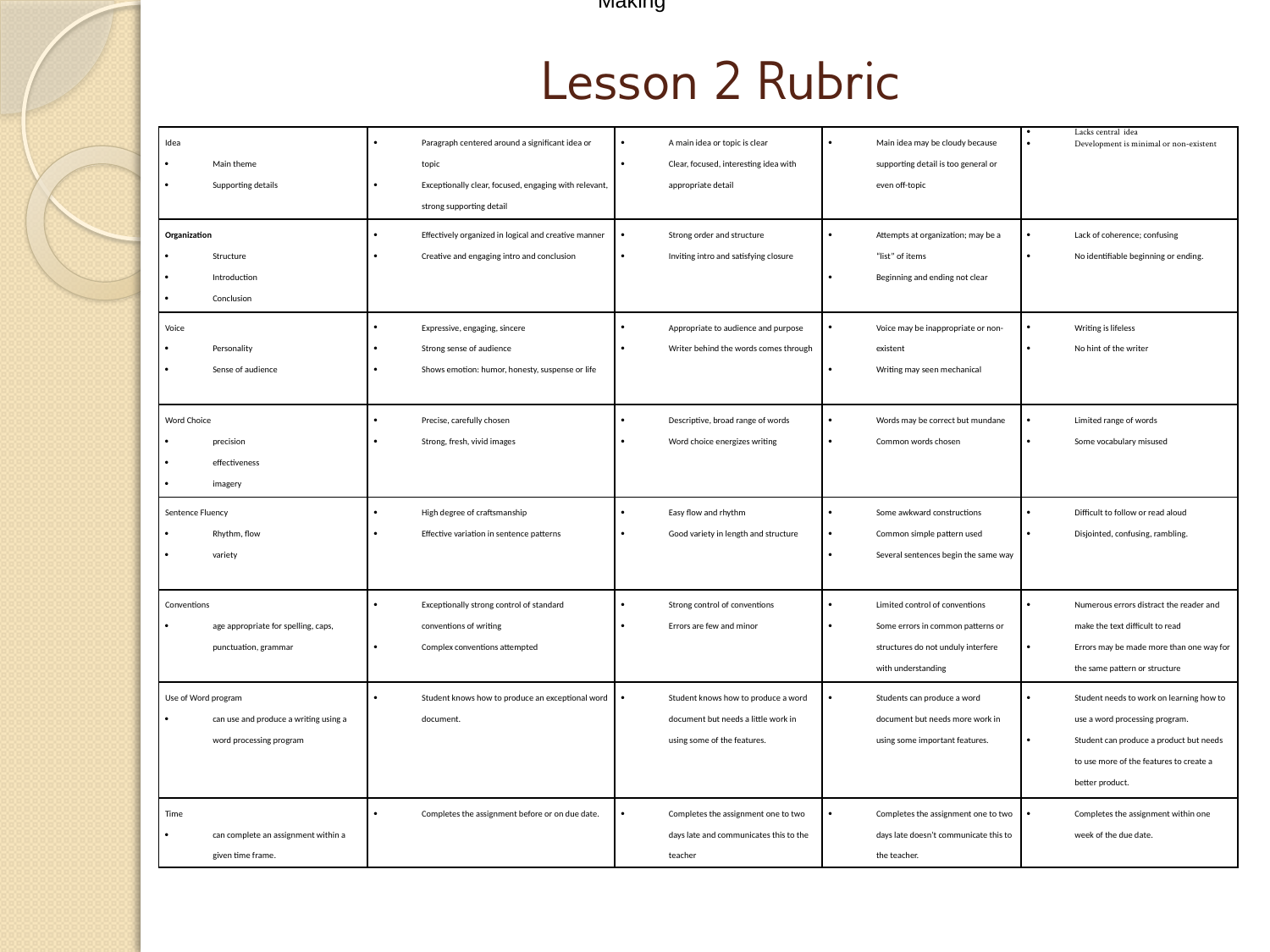

Making
# Lesson 2 Rubric
| Idea Main theme Supporting details | Paragraph centered around a significant idea or topic Exceptionally clear, focused, engaging with relevant, strong supporting detail | A main idea or topic is clear Clear, focused, interesting idea with appropriate detail | Main idea may be cloudy because supporting detail is too general or even off-topic | Lacks central idea Development is minimal or non-existent |
| --- | --- | --- | --- | --- |
| Organization Structure Introduction Conclusion | Effectively organized in logical and creative manner Creative and engaging intro and conclusion | Strong order and structure Inviting intro and satisfying closure | Attempts at organization; may be a “list” of items Beginning and ending not clear | Lack of coherence; confusing No identifiable beginning or ending. |
| Voice Personality Sense of audience | Expressive, engaging, sincere Strong sense of audience Shows emotion: humor, honesty, suspense or life | Appropriate to audience and purpose Writer behind the words comes through | Voice may be inappropriate or non-existent Writing may seen mechanical | Writing is lifeless No hint of the writer |
| Word Choice precision effectiveness imagery | Precise, carefully chosen Strong, fresh, vivid images | Descriptive, broad range of words Word choice energizes writing | Words may be correct but mundane Common words chosen | Limited range of words Some vocabulary misused |
| Sentence Fluency Rhythm, flow variety | High degree of craftsmanship Effective variation in sentence patterns | Easy flow and rhythm Good variety in length and structure | Some awkward constructions Common simple pattern used Several sentences begin the same way | Difficult to follow or read aloud Disjointed, confusing, rambling. |
| Conventions age appropriate for spelling, caps, punctuation, grammar | Exceptionally strong control of standard conventions of writing Complex conventions attempted | Strong control of conventions Errors are few and minor | Limited control of conventions Some errors in common patterns or structures do not unduly interfere with understanding | Numerous errors distract the reader and make the text difficult to read Errors may be made more than one way for the same pattern or structure |
| Use of Word program can use and produce a writing using a word processing program | Student knows how to produce an exceptional word document. | Student knows how to produce a word document but needs a little work in using some of the features. | Students can produce a word document but needs more work in using some important features. | Student needs to work on learning how to use a word processing program. Student can produce a product but needs to use more of the features to create a better product. |
| Time can complete an assignment within a given time frame. | Completes the assignment before or on due date. | Completes the assignment one to two days late and communicates this to the teacher | Completes the assignment one to two days late doesn’t communicate this to the teacher. | Completes the assignment within one week of the due date. |